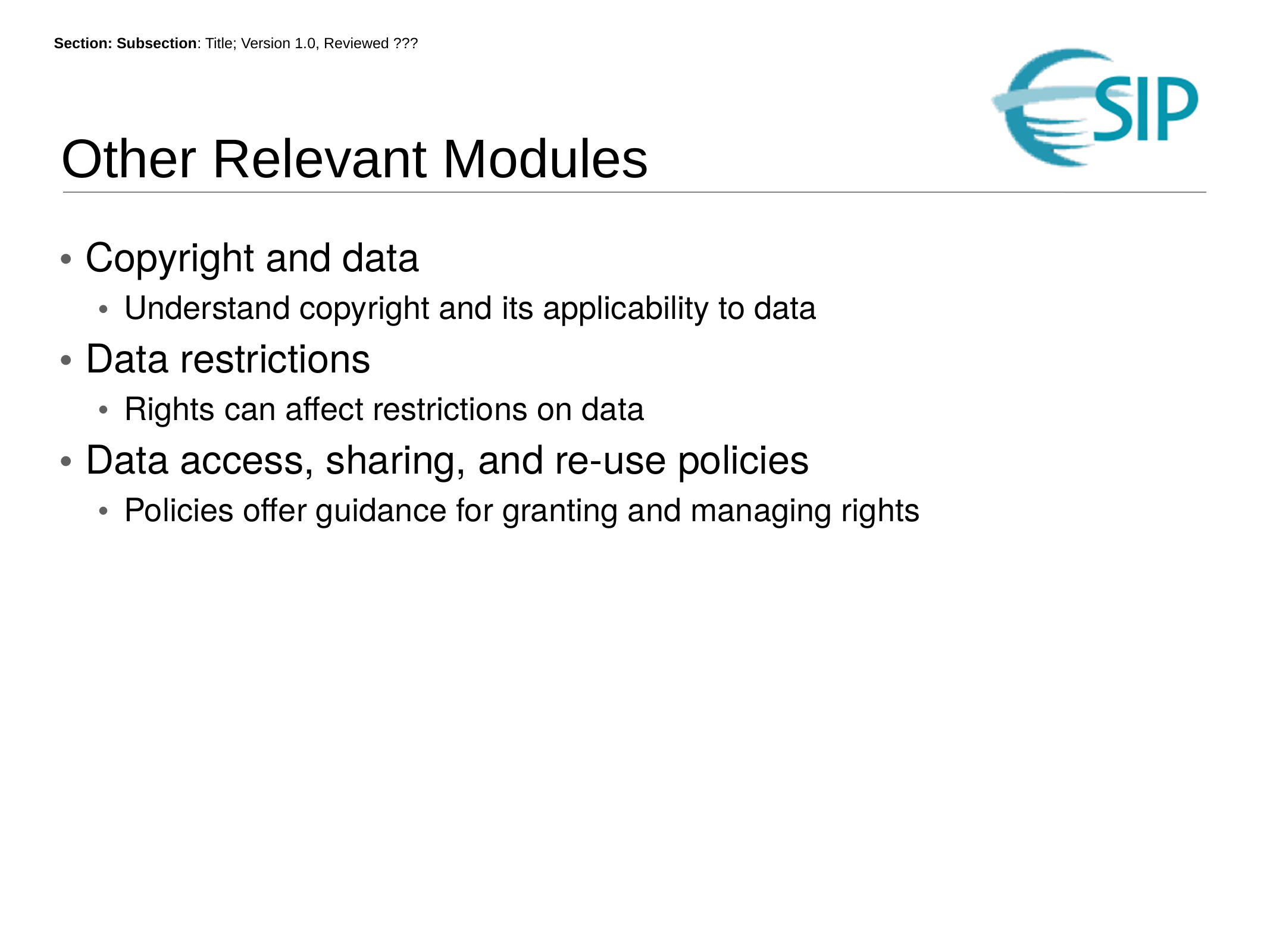

# Other Relevant Modules
Copyright and data
Understand copyright and its applicability to data
Data restrictions
Rights can affect restrictions on data
Data access, sharing, and re-use policies
Policies offer guidance for granting and managing rights